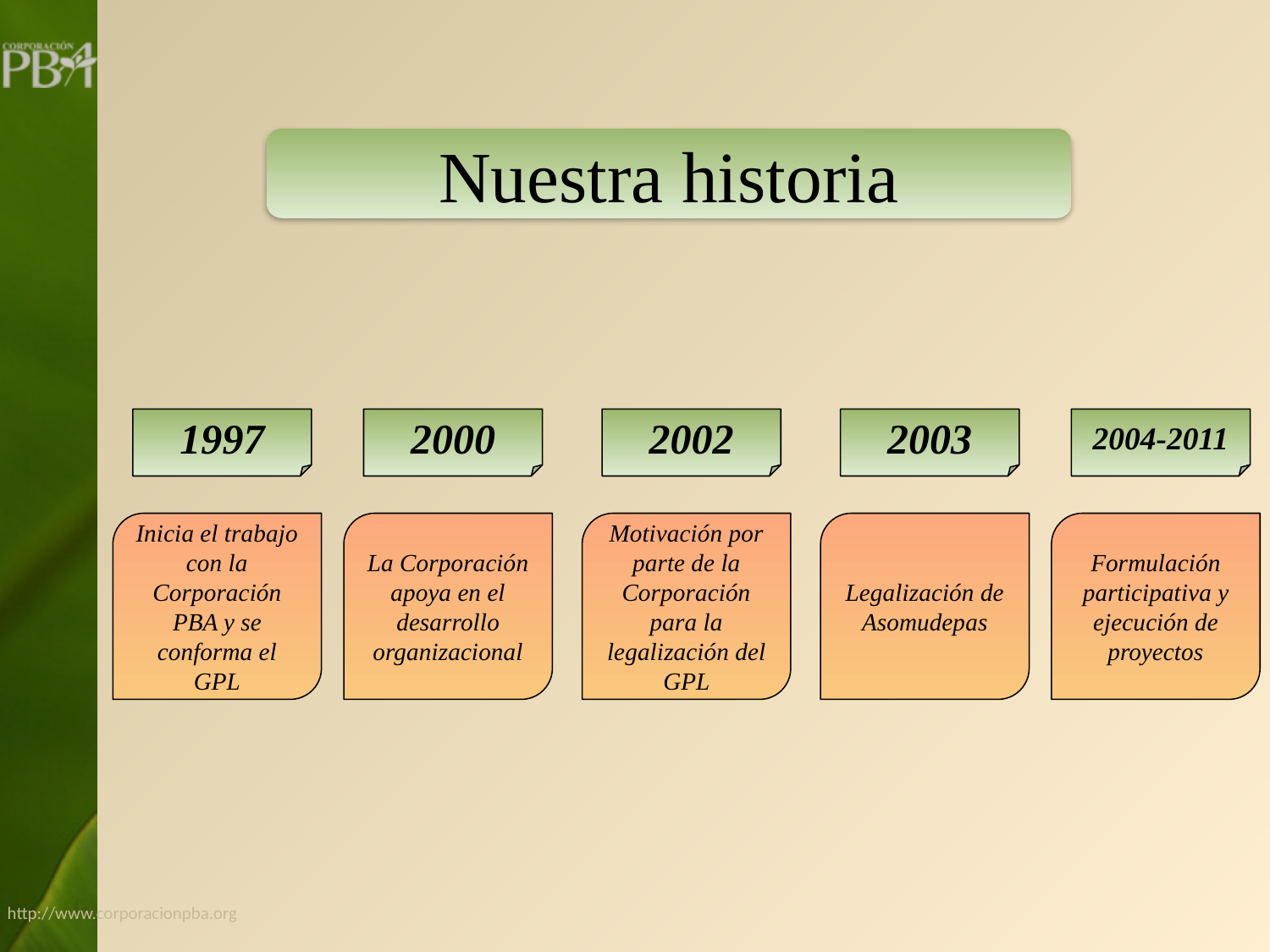

Nuestra historia
1997
2000
2002
2003
2004-2011
Inicia el trabajo con la Corporación PBA y se conforma el GPL
La Corporación apoya en el desarrollo organizacional
Motivación por parte de la Corporación para la legalización del GPL
Legalización de Asomudepas
Formulación participativa y ejecución de proyectos